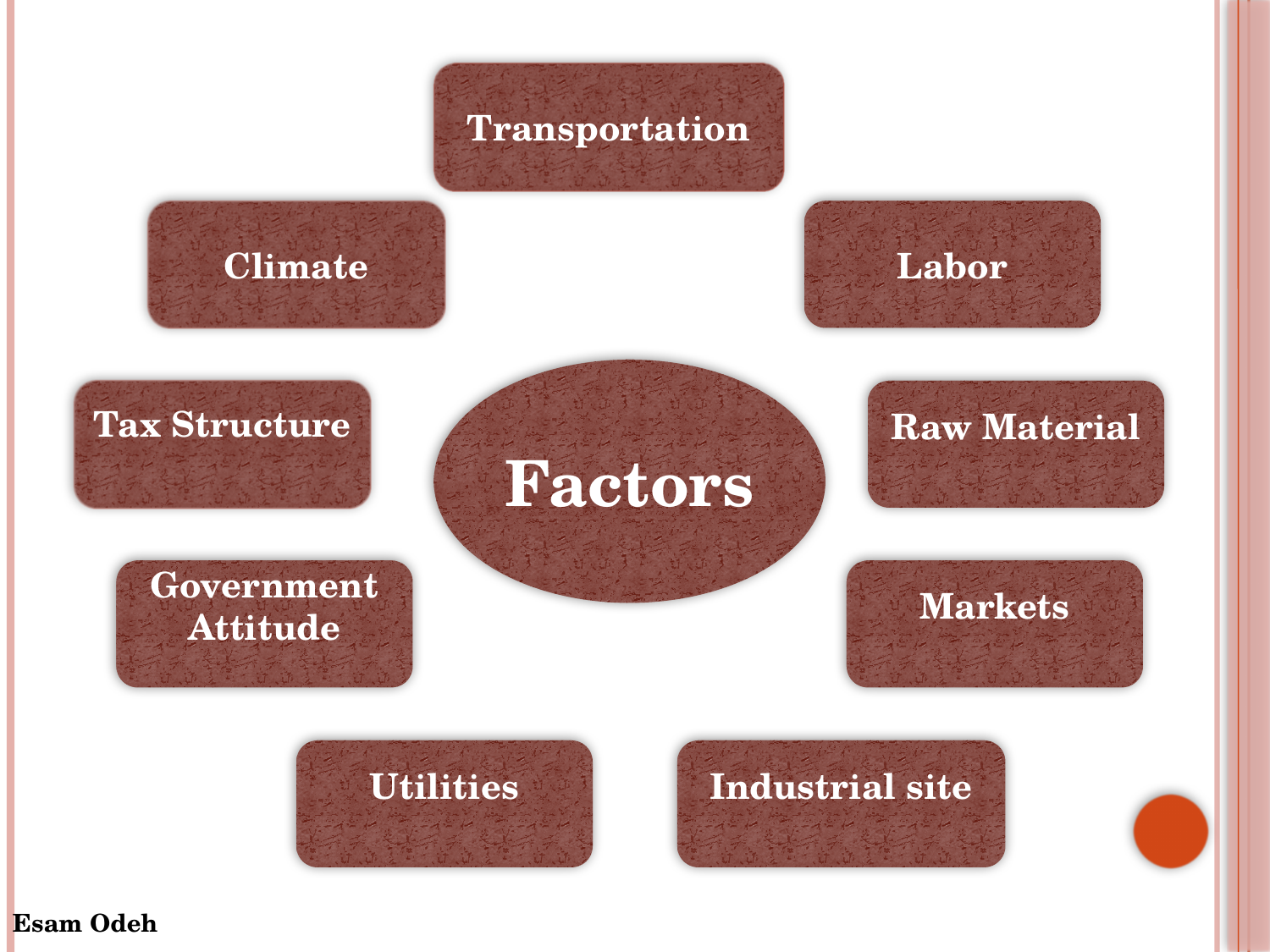

Transportation
Climate
Labor

Factors
Tax Structure

Raw Material

Government Attitude

Markets

Utilities

Industrial site

Esam Odeh